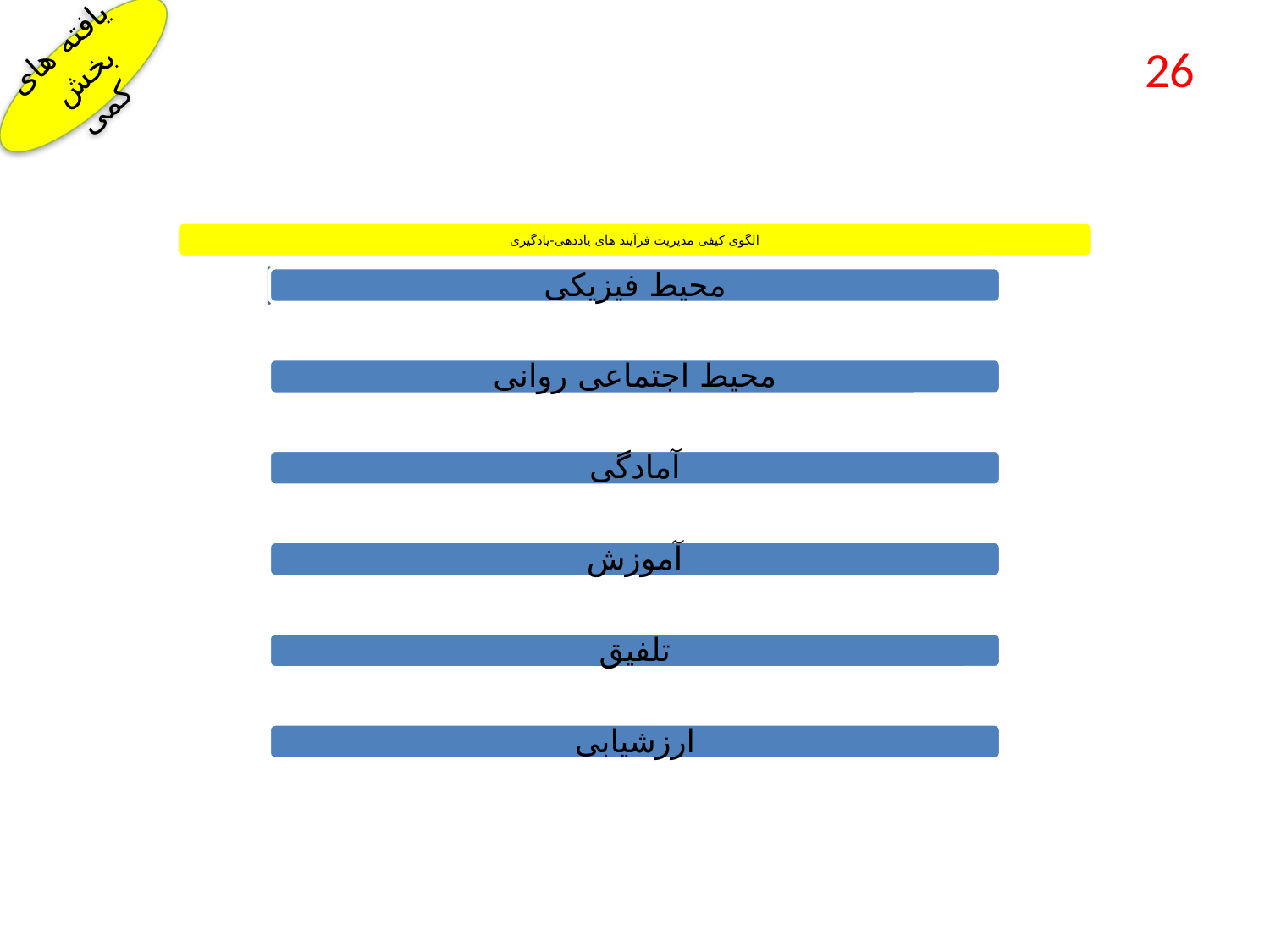

26
یافته های بخش کمی
محیط فیزیکی
ارزشیابی
محیط اجتماعی روانی
تلفیق
آمادگی
آموزش